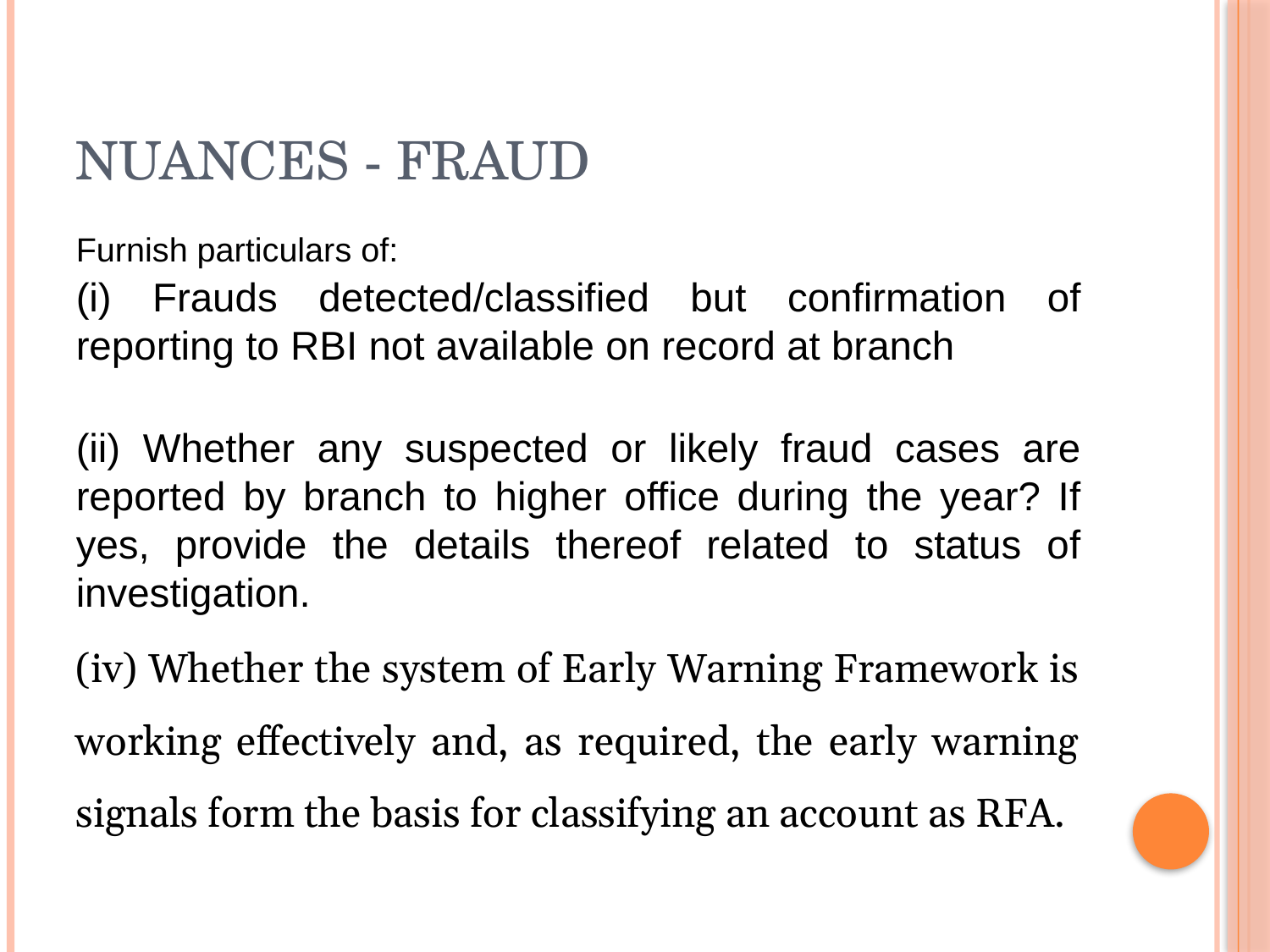

# Nuances - Fraud
Furnish particulars of:
(i) Frauds detected/classified but confirmation of reporting to RBI not available on record at branch

(ii) Whether any suspected or likely fraud cases are reported by branch to higher office during the year? If yes, provide the details thereof related to status of investigation.
(iv) Whether the system of Early Warning Framework is working effectively and, as required, the early warning signals form the basis for classifying an account as RFA.